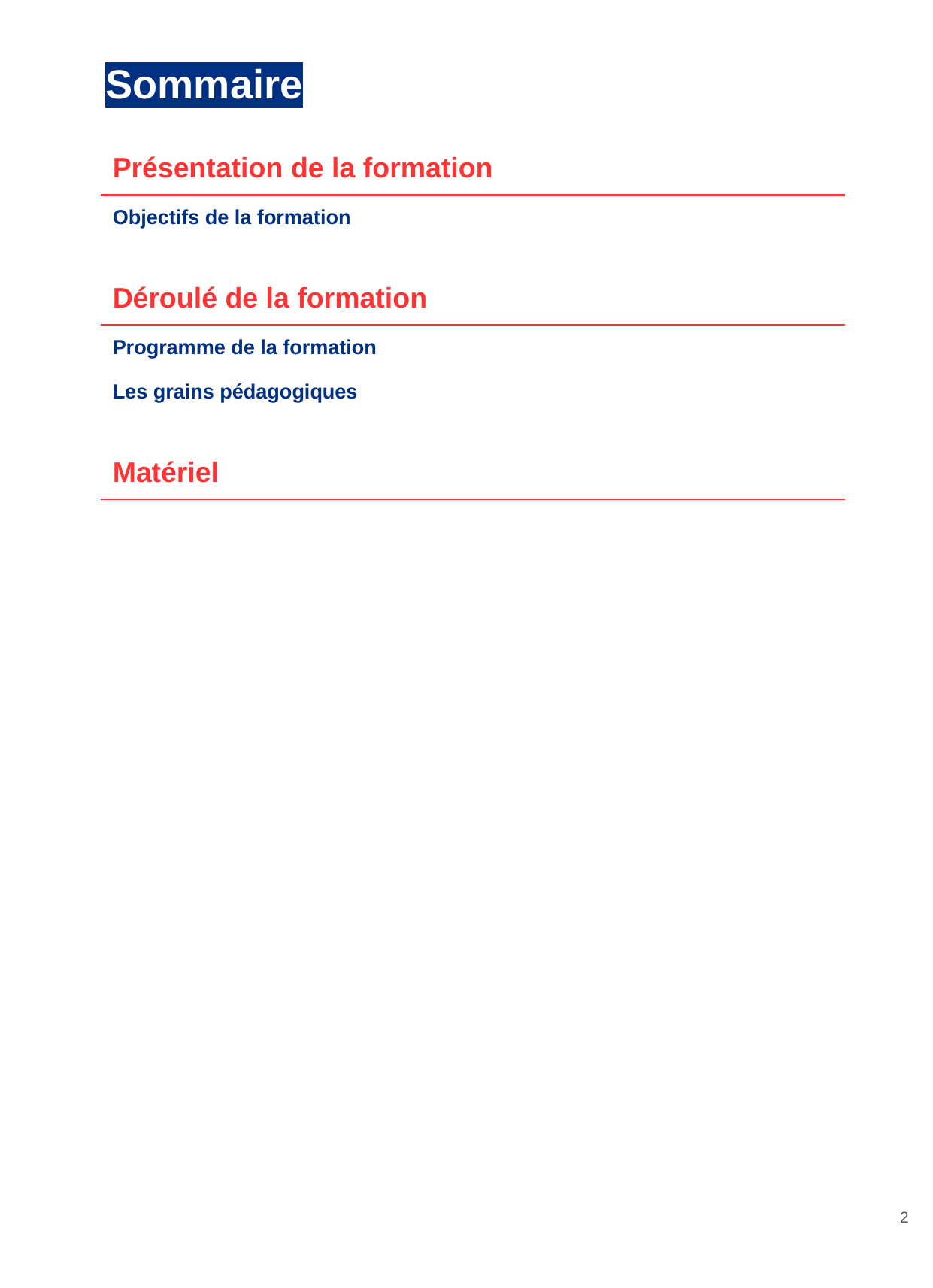

Sommaire
| Présentation de la formation |
| --- |
| Objectifs de la formation |
| Déroulé de la formation |
| Programme de la formation |
| Les grains pédagogiques |
| Matériel |
2